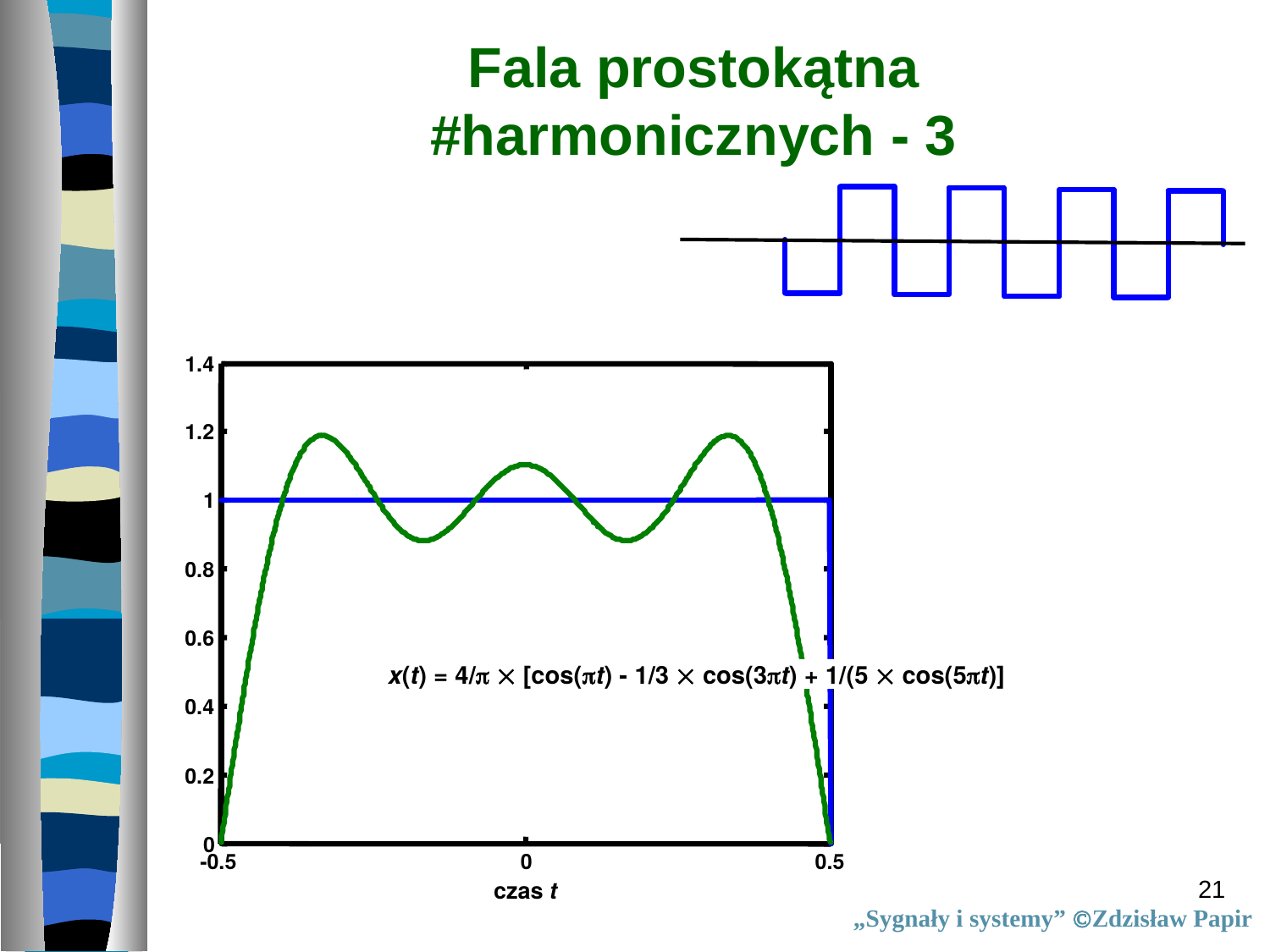

Fala prostokątna
#harmonicznych - 3

1.4

1.2

1

0.8

0.6

x(t) = 4/π × [cos(πt) - 1/3 × cos(3πt) + 1/(5 × cos(5πt)]
0.4

0.2

0

-0.5
0
0.5
time t
21
czas t
„Sygnały i systemy” ©Zdzisław Papir